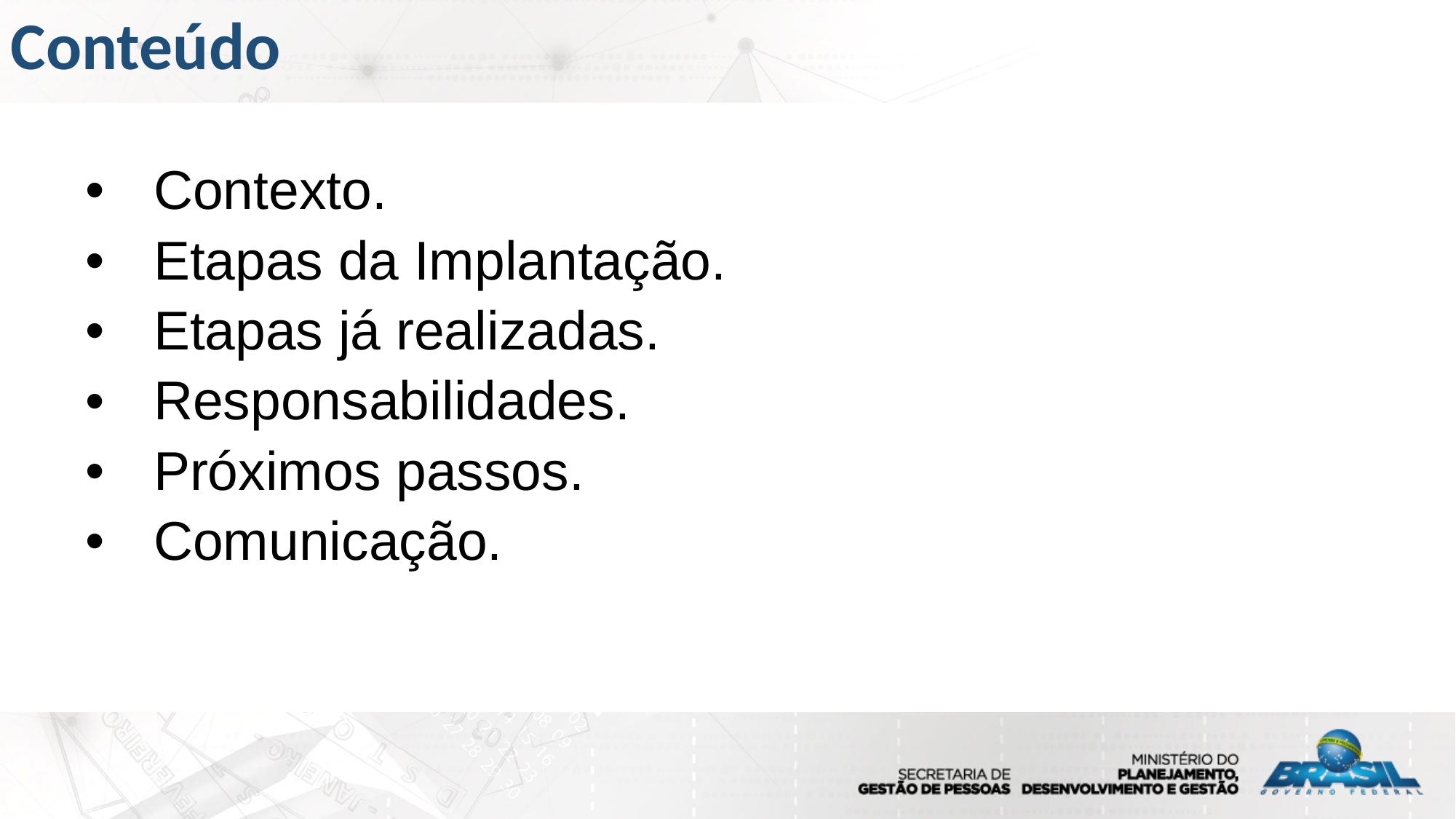

Conteúdo
Contexto.
Etapas da Implantação.
Etapas já realizadas.
Responsabilidades.
Próximos passos.
Comunicação.